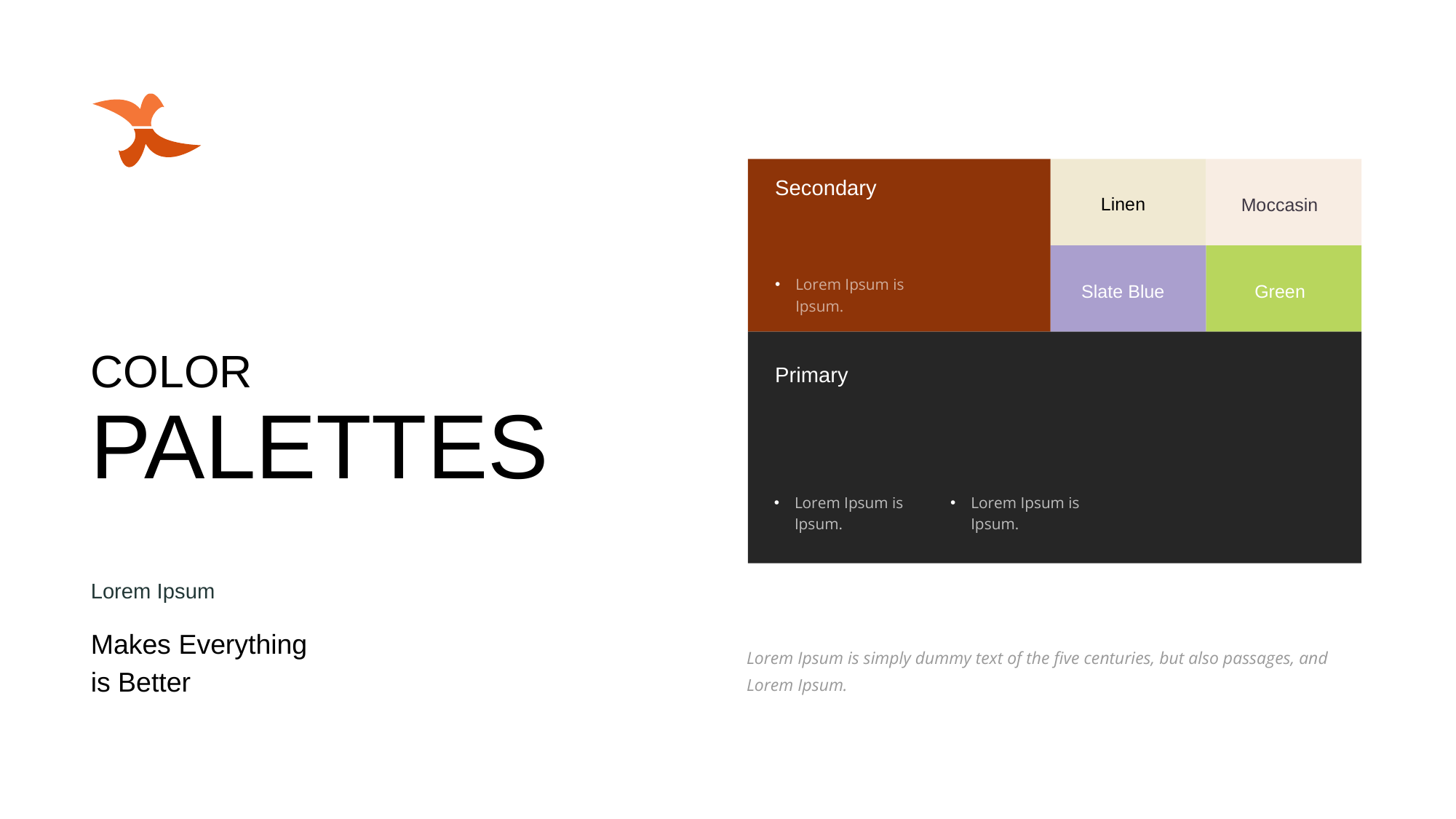

Secondary
Linen
Moccasin

Lorem Ipsum is Ipsum.
Slate Blue
Green
COLOR

Primary
PALETTES
Lorem Ipsum is Ipsum.
Lorem Ipsum is Ipsum.
Lorem Ipsum
Makes Everything
is Better
Lorem Ipsum is simply dummy text of the five centuries, but also passages, and Lorem Ipsum.